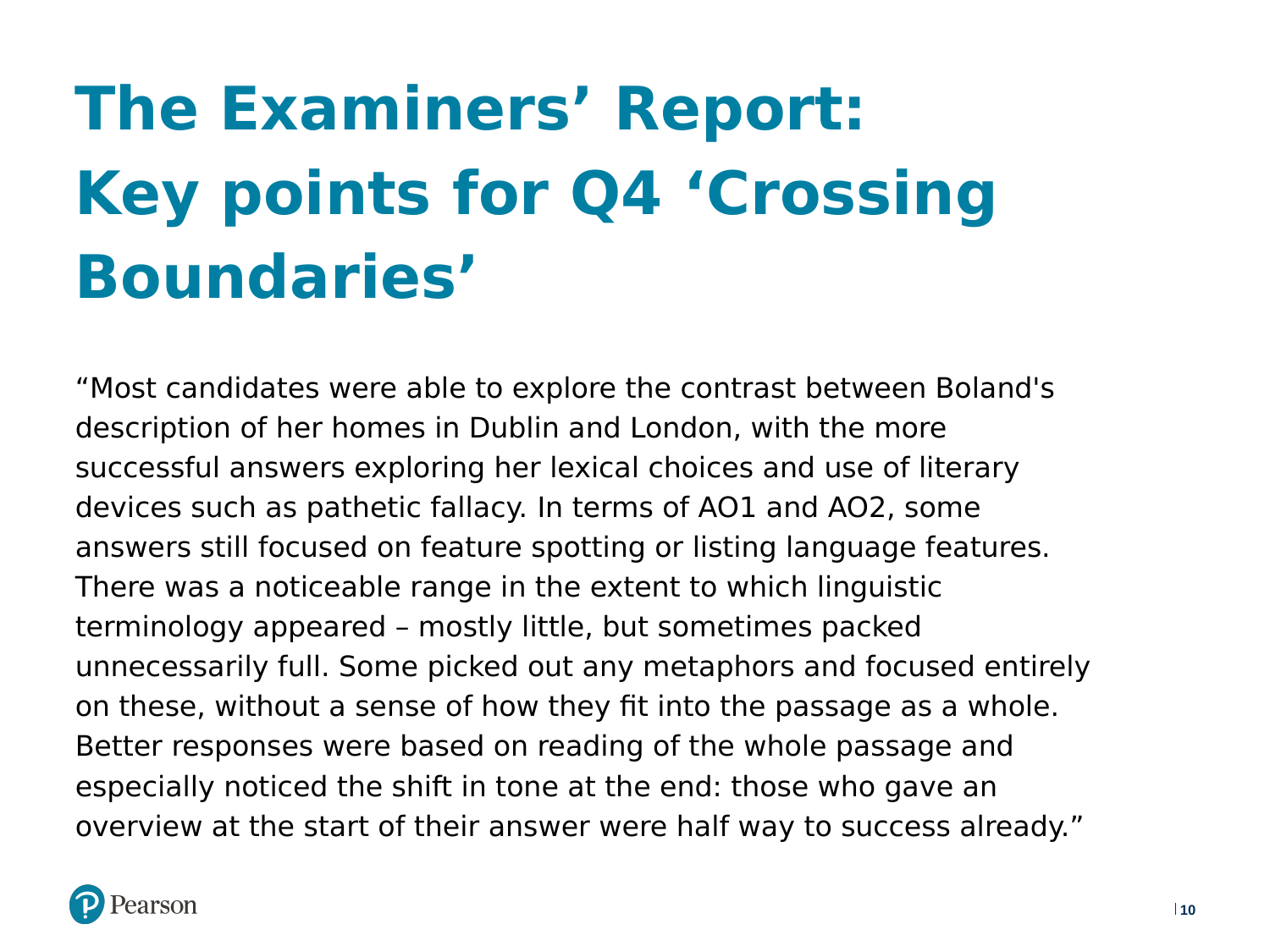

# The Examiners’ Report: Key points for Q4 ‘Crossing Boundaries’

“Most candidates were able to explore the contrast between Boland's description of her homes in Dublin and London, with the more successful answers exploring her lexical choices and use of literary devices such as pathetic fallacy. In terms of AO1 and AO2, some answers still focused on feature spotting or listing language features. There was a noticeable range in the extent to which linguistic terminology appeared – mostly little, but sometimes packed unnecessarily full. Some picked out any metaphors and focused entirely on these, without a sense of how they fit into the passage as a whole. Better responses were based on reading of the whole passage and especially noticed the shift in tone at the end: those who gave an overview at the start of their answer were half way to success already.”

10